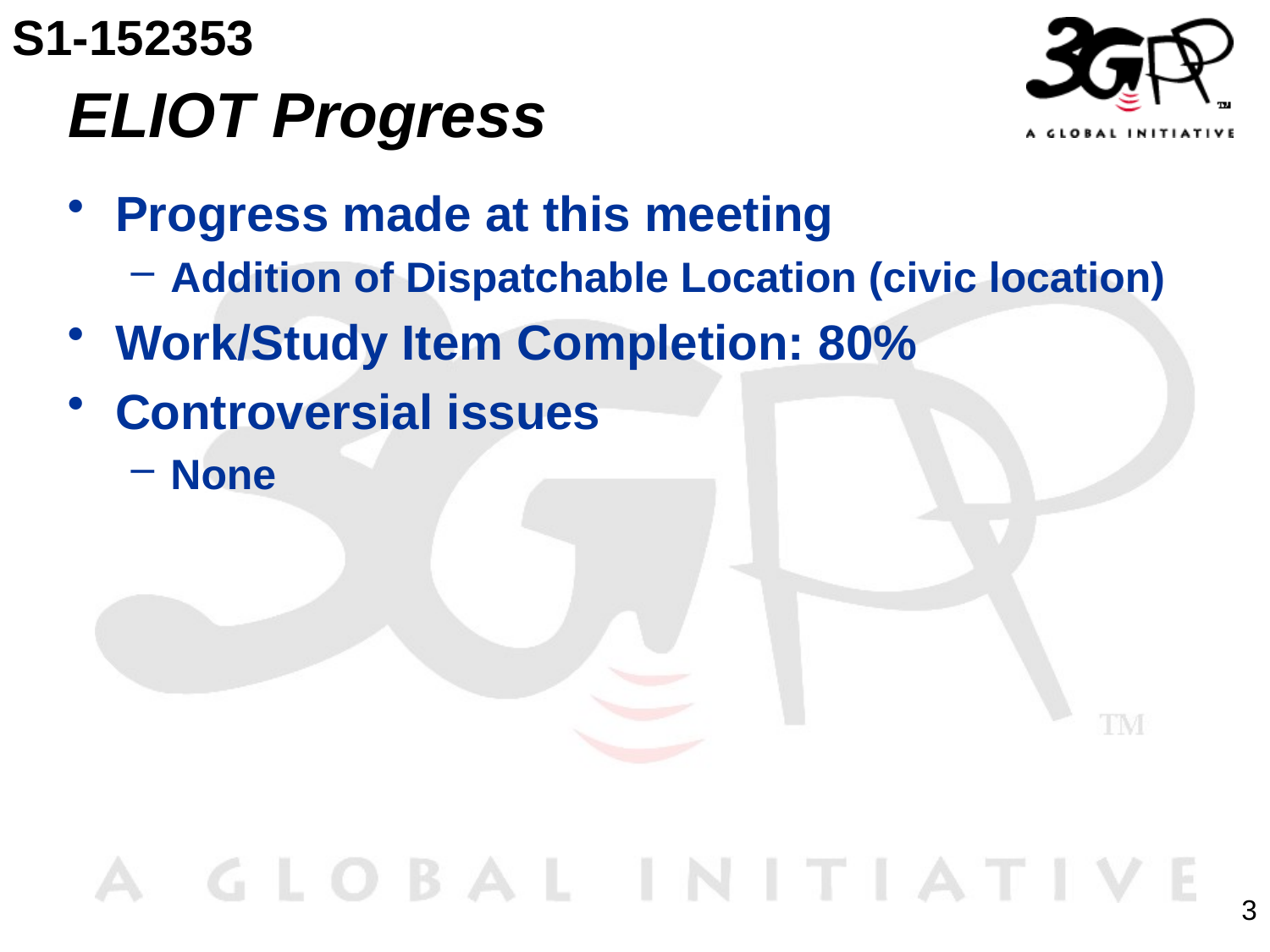

S1-152353
# ELIOT Progress
Progress made at this meeting
Addition of Dispatchable Location (civic location)
Work/Study Item Completion: 80%
Controversial issues
None
3